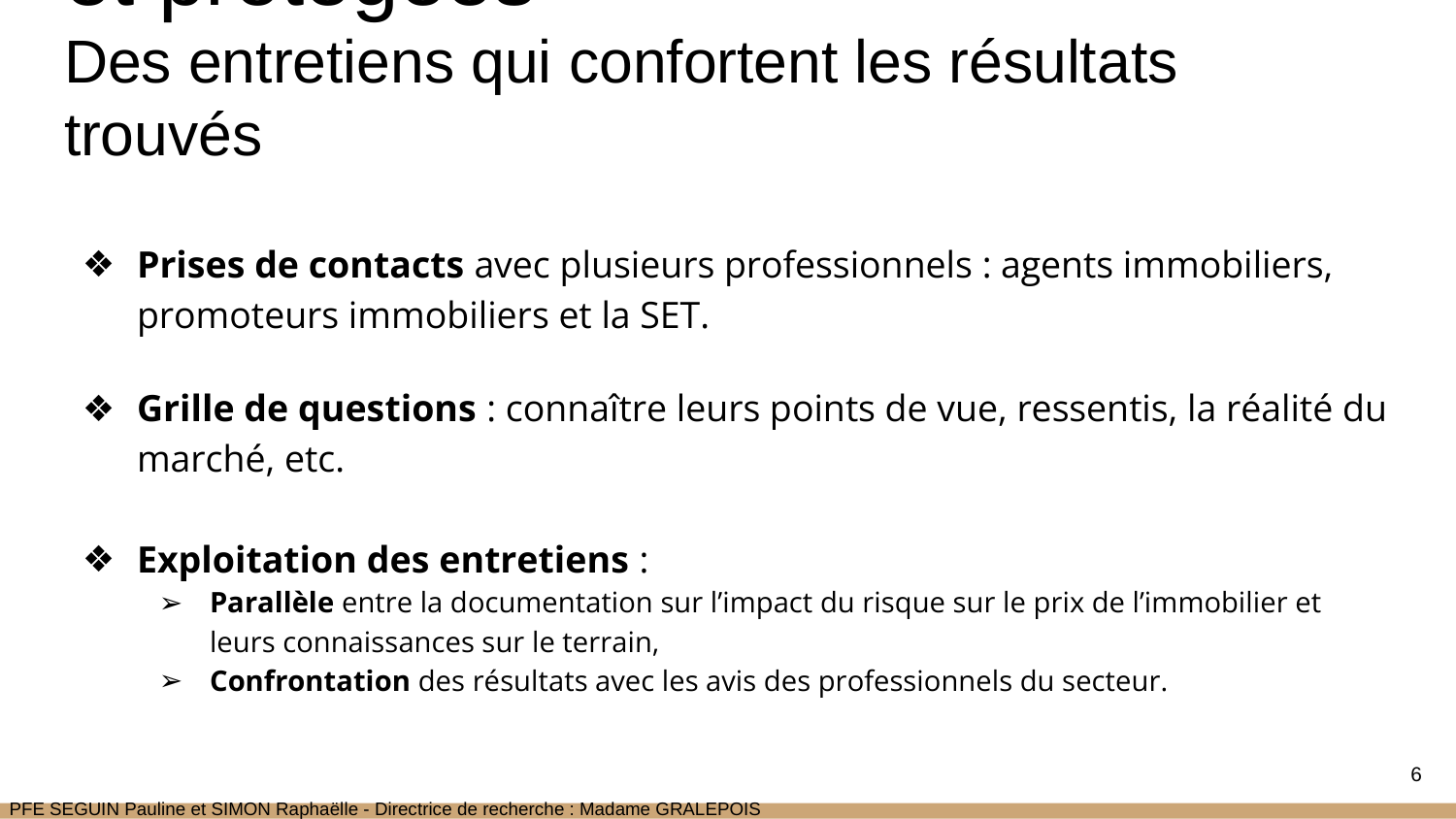

# Méthode : des données sensibles et protégées
Des entretiens qui confortent les résultats trouvés
Prises de contacts avec plusieurs professionnels : agents immobiliers, promoteurs immobiliers et la SET.
Grille de questions : connaître leurs points de vue, ressentis, la réalité du marché, etc.
Exploitation des entretiens :
Parallèle entre la documentation sur l’impact du risque sur le prix de l’immobilier et leurs connaissances sur le terrain,
Confrontation des résultats avec les avis des professionnels du secteur.

6
PFE SEGUIN Pauline et SIMON Raphaëlle - Directrice de recherche : Madame GRALEPOIS